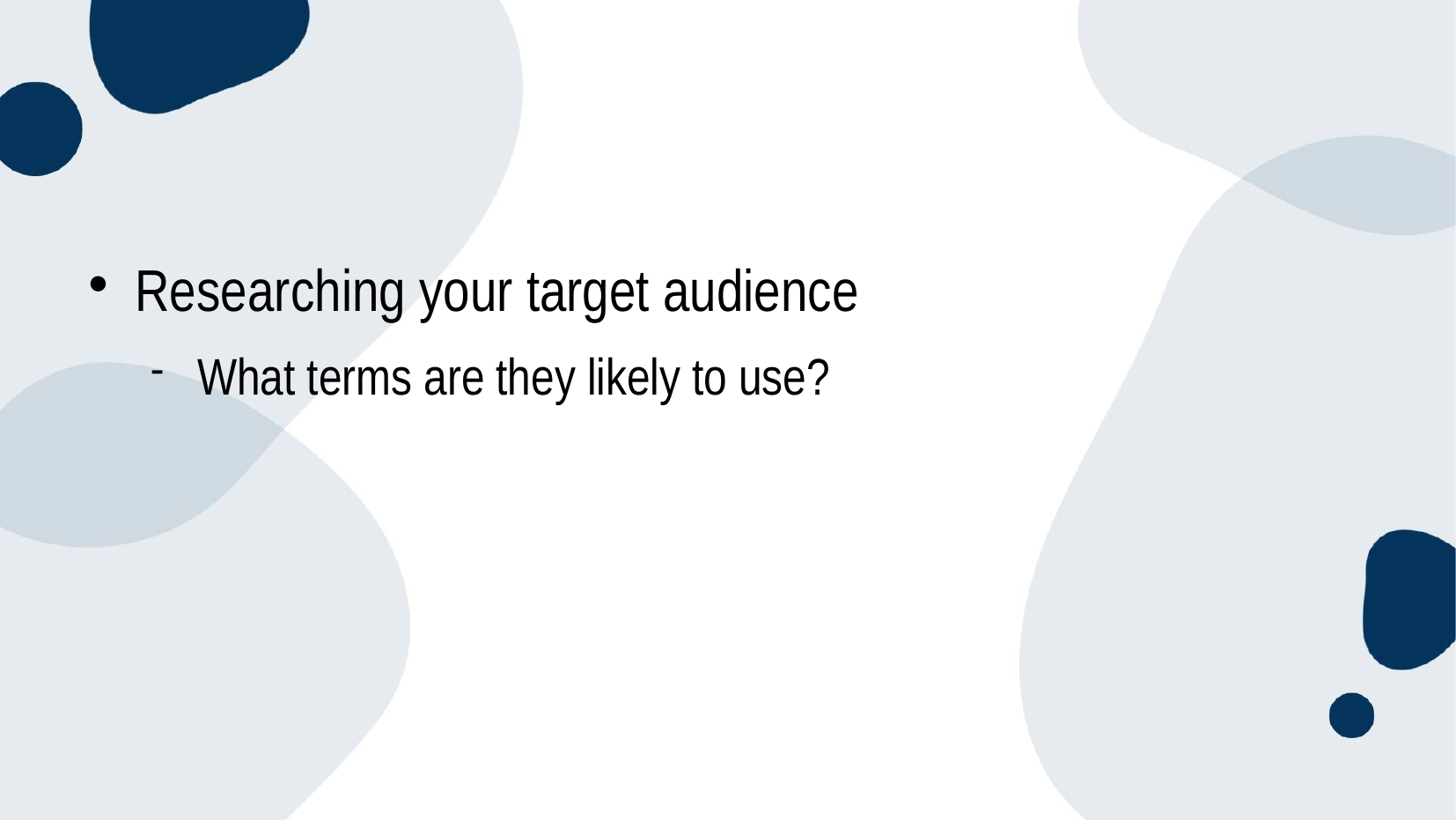

Researching your target audience
What terms are they likely to use?